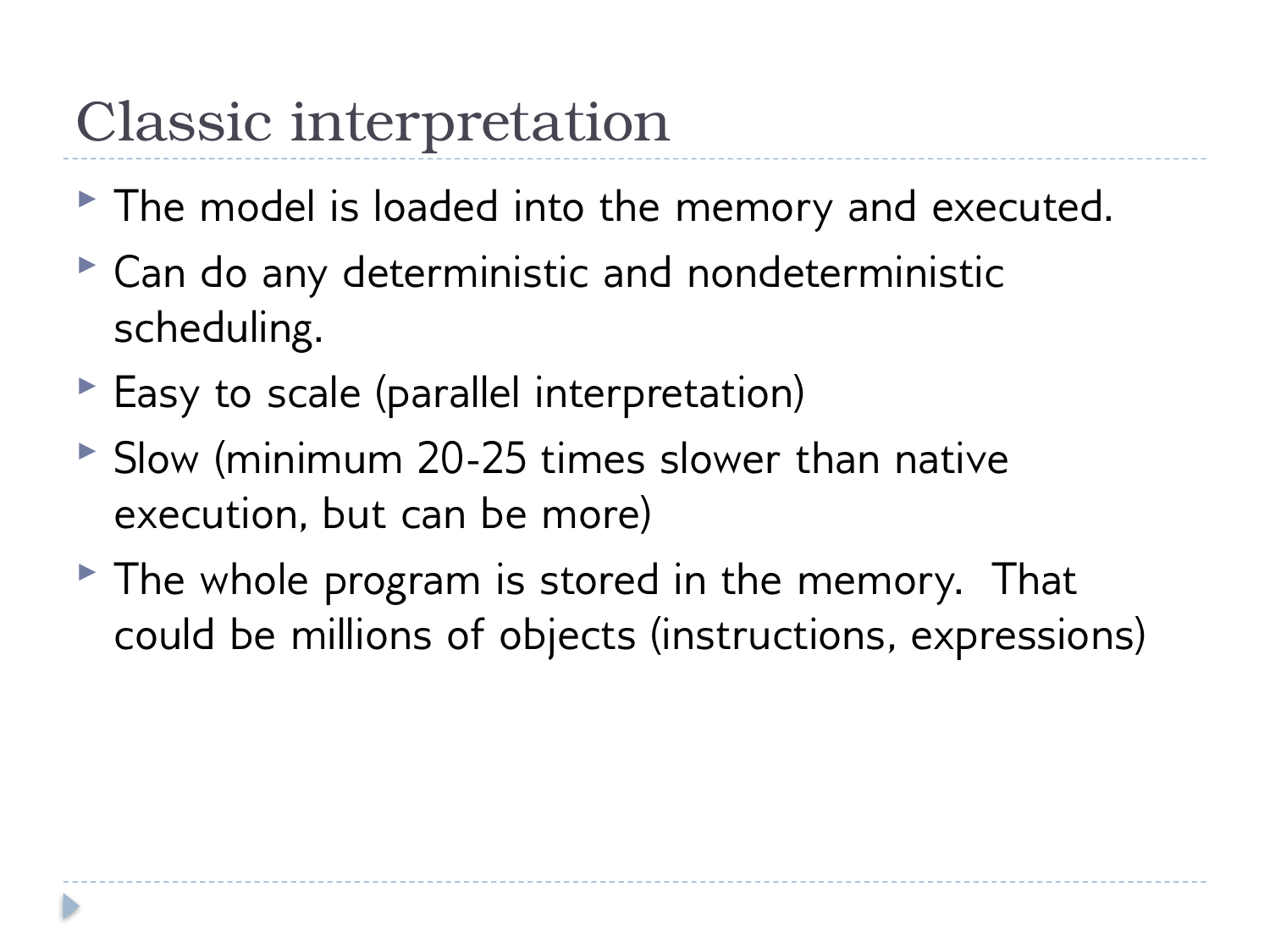

# Classic interpretation
The model is loaded into the memory and executed.
Can do any deterministic and nondeterministic scheduling.
Easy to scale (parallel interpretation)
Slow (minimum 20-25 times slower than native execution, but can be more)
The whole program is stored in the memory.  That could be millions of objects (instructions, expressions)